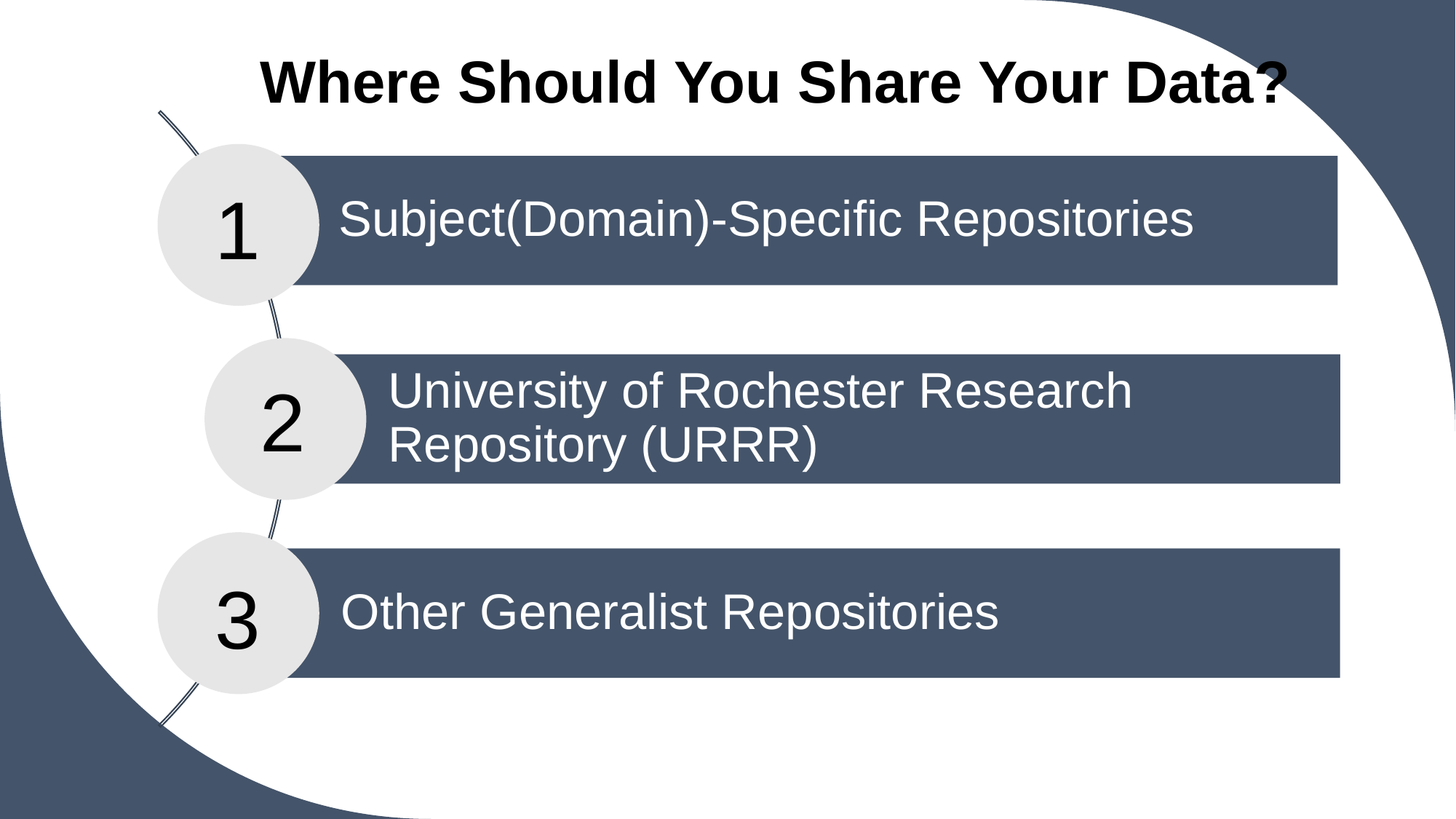

# Where Should You Share Your Data?
Subject(Domain)-Specific Repositories
University of Rochester Research Repository (URRR)
Other Generalist Repositories
1
2
3